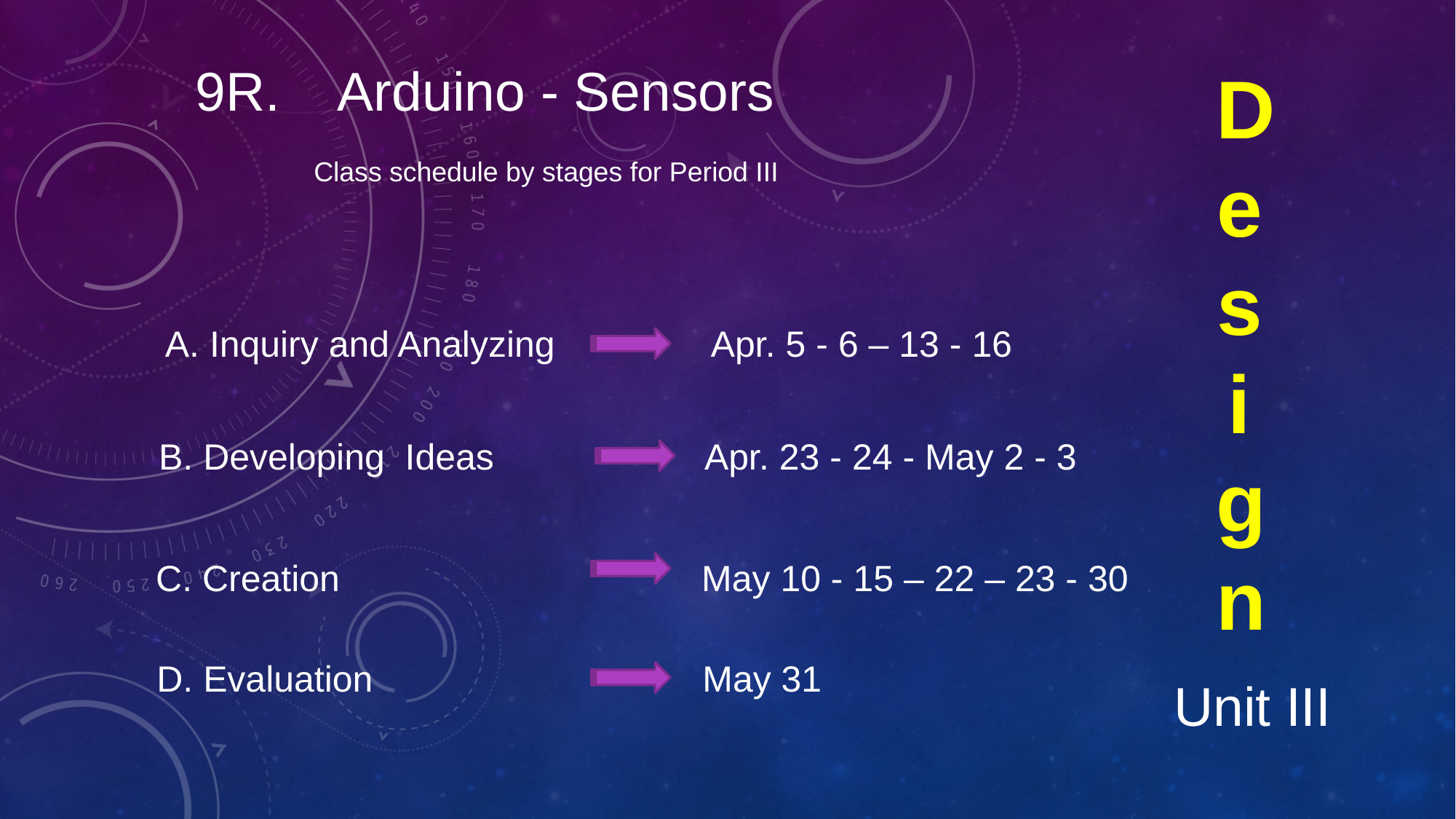

9R.    Arduino - Sensors
Design
Class schedule by stages for Period III
A. Inquiry and Analyzing		Apr. 5 - 6 – 13 - 16

B. Developing  Ideas		Apr. 23 - 24 - May 2 - 3

C. Creation				May 10 - 15 – 22 – 23 - 30

D. Evaluation				May 31

    Unit III